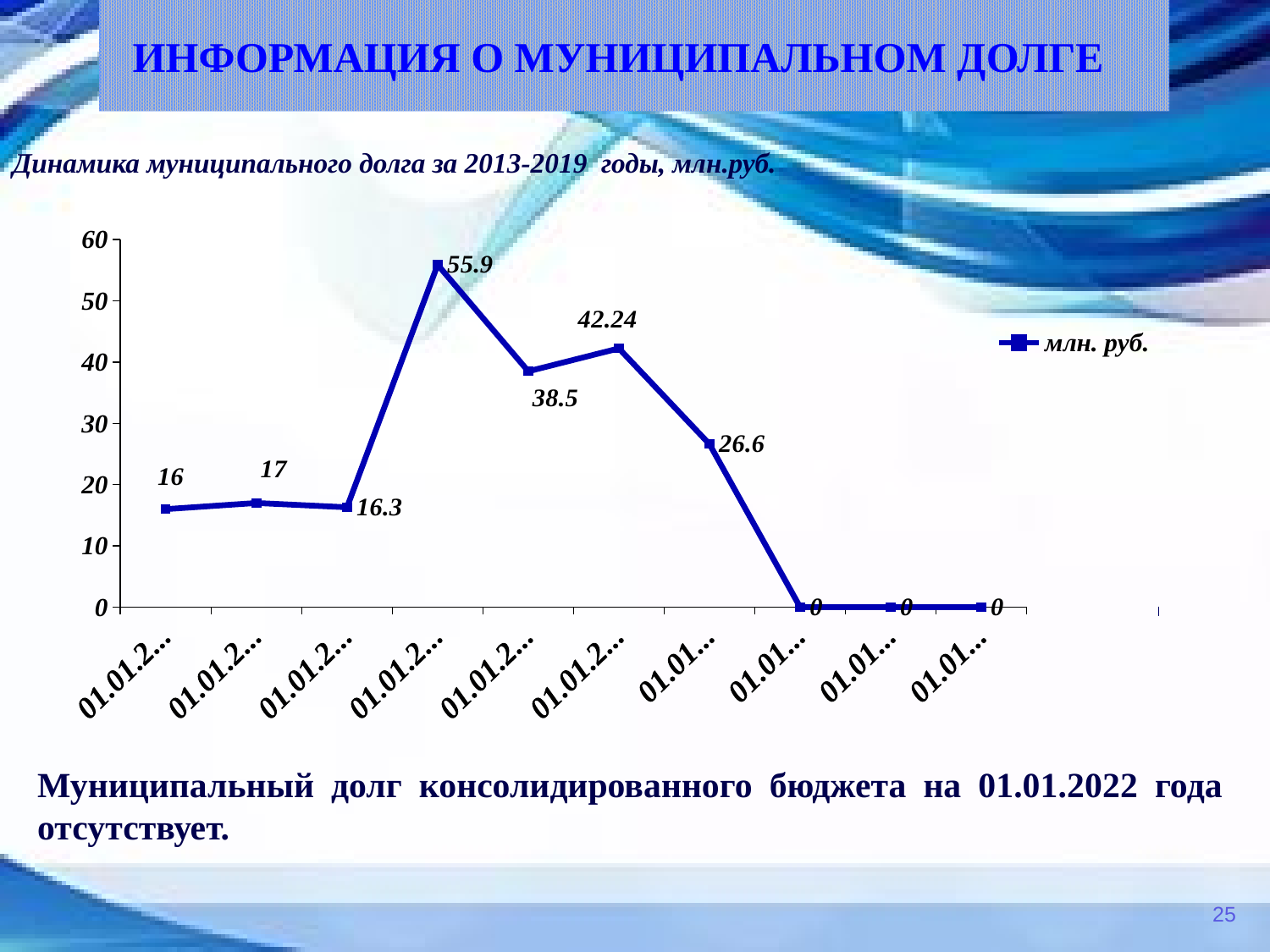

Информация о муниципальном долге
Динамика муниципального долга за 2013-2019  годы, млн.руб.

### Chart

| Category | млн. руб. |
|---|---|
| 01.01.2013 год | 16.0 |
| 01.01.2014 год | 17.0 |
| 01.01.2015 год | 16.3 |
| 01.01.2016 год | 55.9 |
| 01.01.2017 год | 38.5 |
| 01.01.2018  год | 42.24 |
| 01.01.2019 | 26.6 |
| 01.01.2020 | 0.0 |
| 01.01.2021 | 0.0 |
| 01.01.2022 | 0.0 |
Муниципальный долг консолидированного бюджета на 01.01.2022 года отсутствует.
25